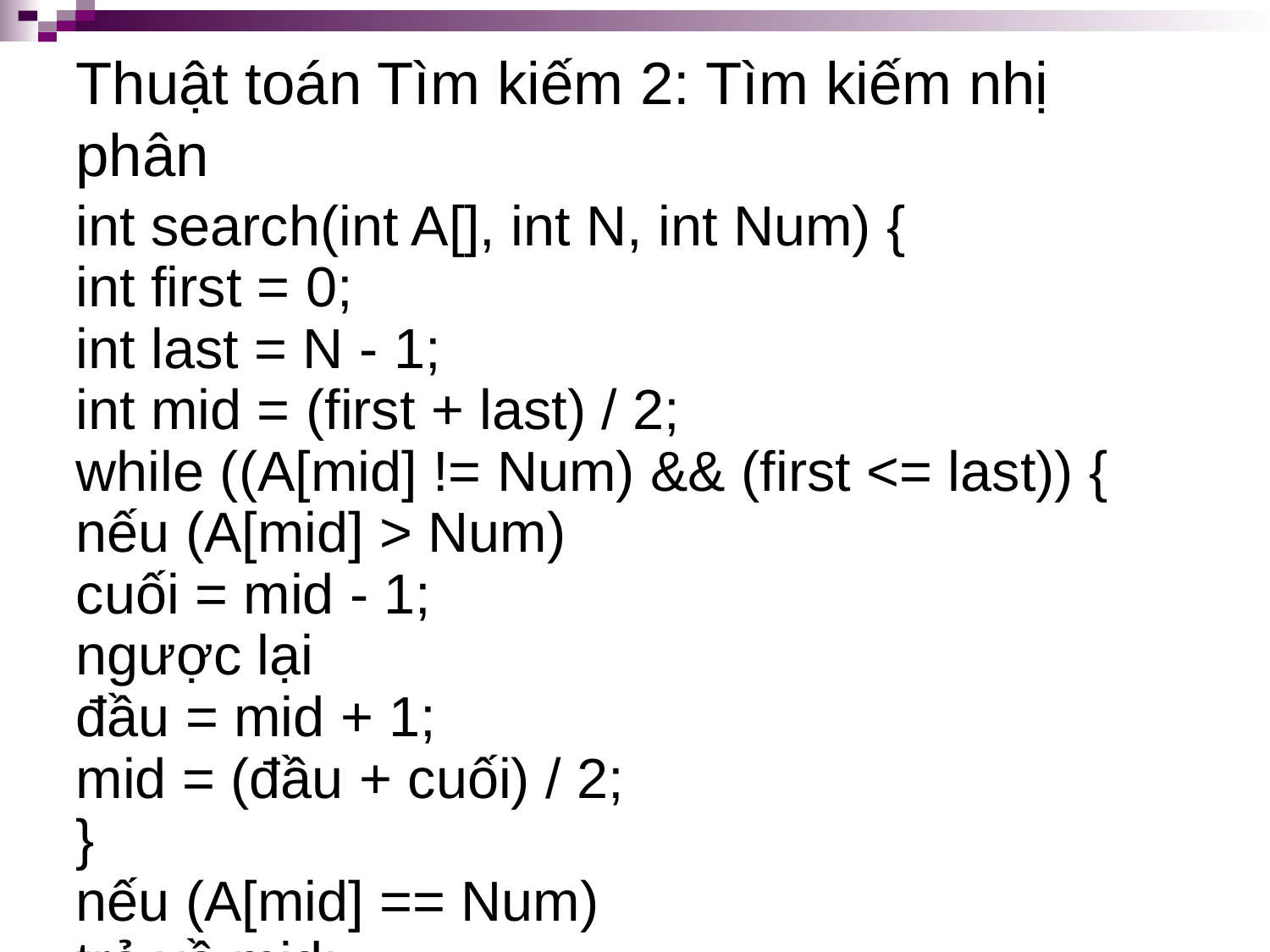

# Thuật toán Tìm kiếm 2: Tìm kiếm nhị phân
int search(int A[], int N, int Num) {
int first = 0;
int last = N - 1;
int mid = (first + last) / 2;
while ((A[mid] != Num) && (first <= last)) {
nếu (A[mid] > Num)
cuối = mid - 1;
ngược lại
đầu = mid + 1;
mid = (đầu + cuối) / 2;
}
nếu (A[mid] == Num)
trả về mid;
ngược lại
trả về -1;
}